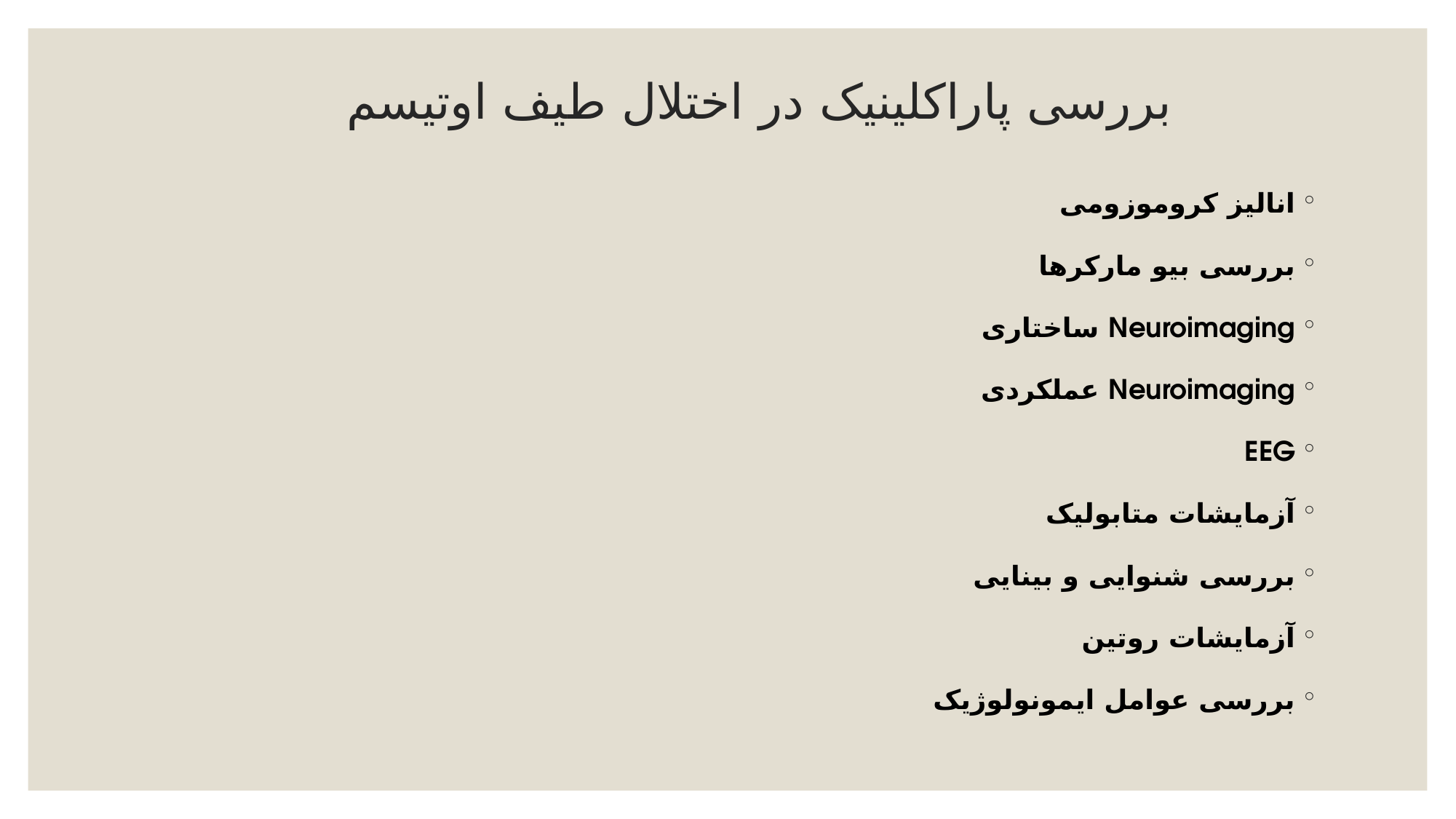

# بررسی پاراکلینیک در اختلال طیف اوتیسم
انالیز کروموزومی
بررسی بیو مارکرها
Neuroimaging ساختاری
Neuroimaging عملکردی
EEG
آزمایشات متابولیک
بررسی شنوایی و بینایی
آزمایشات روتین
بررسی عوامل ایمونولوژیک